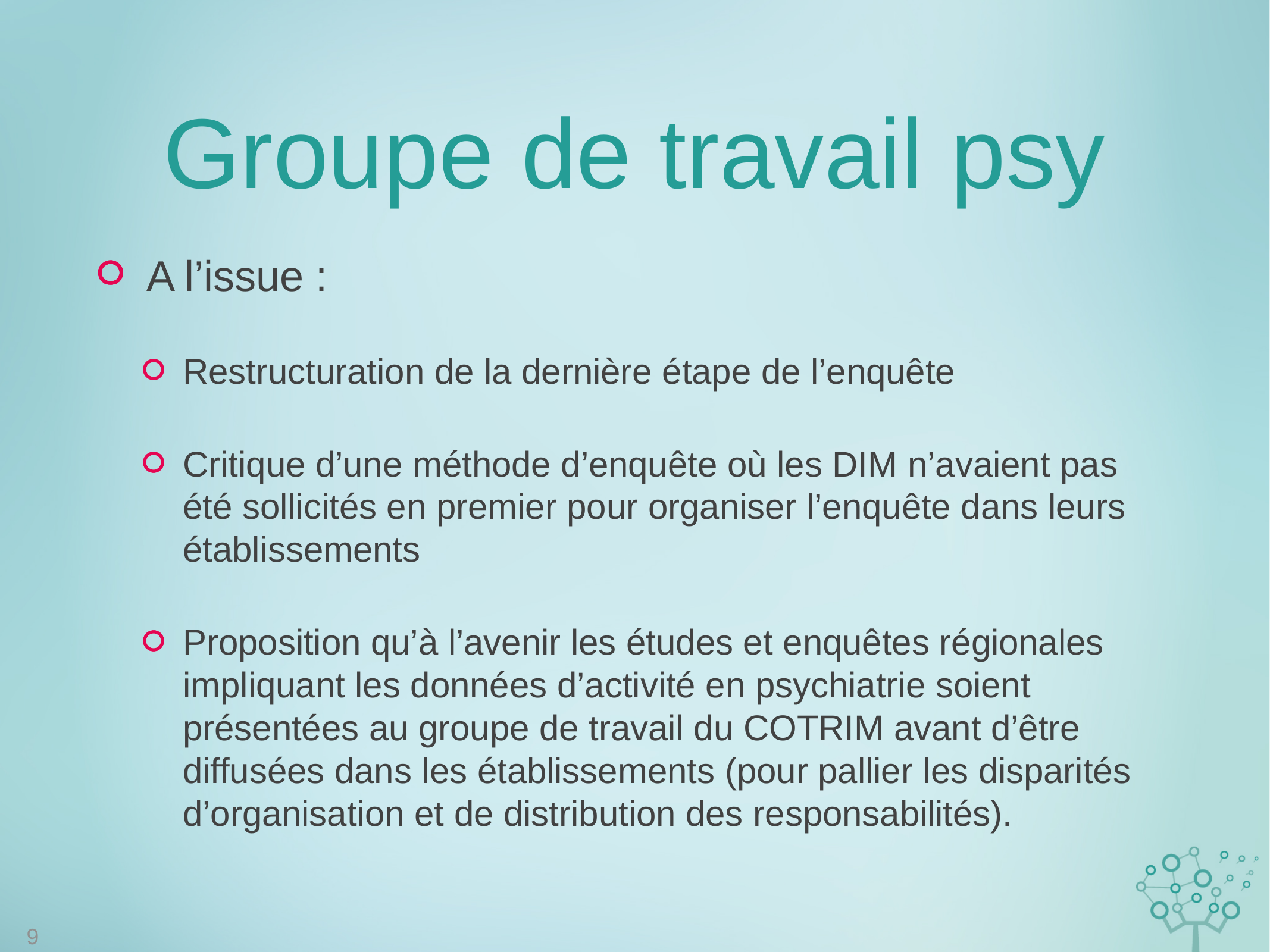

# Groupe de travail psy
A l’issue :
Restructuration de la dernière étape de l’enquête
Critique d’une méthode d’enquête où les DIM n’avaient pas été sollicités en premier pour organiser l’enquête dans leurs établissements
Proposition qu’à l’avenir les études et enquêtes régionales impliquant les données d’activité en psychiatrie soient présentées au groupe de travail du COTRIM avant d’être diffusées dans les établissements (pour pallier les disparités d’organisation et de distribution des responsabilités).
9